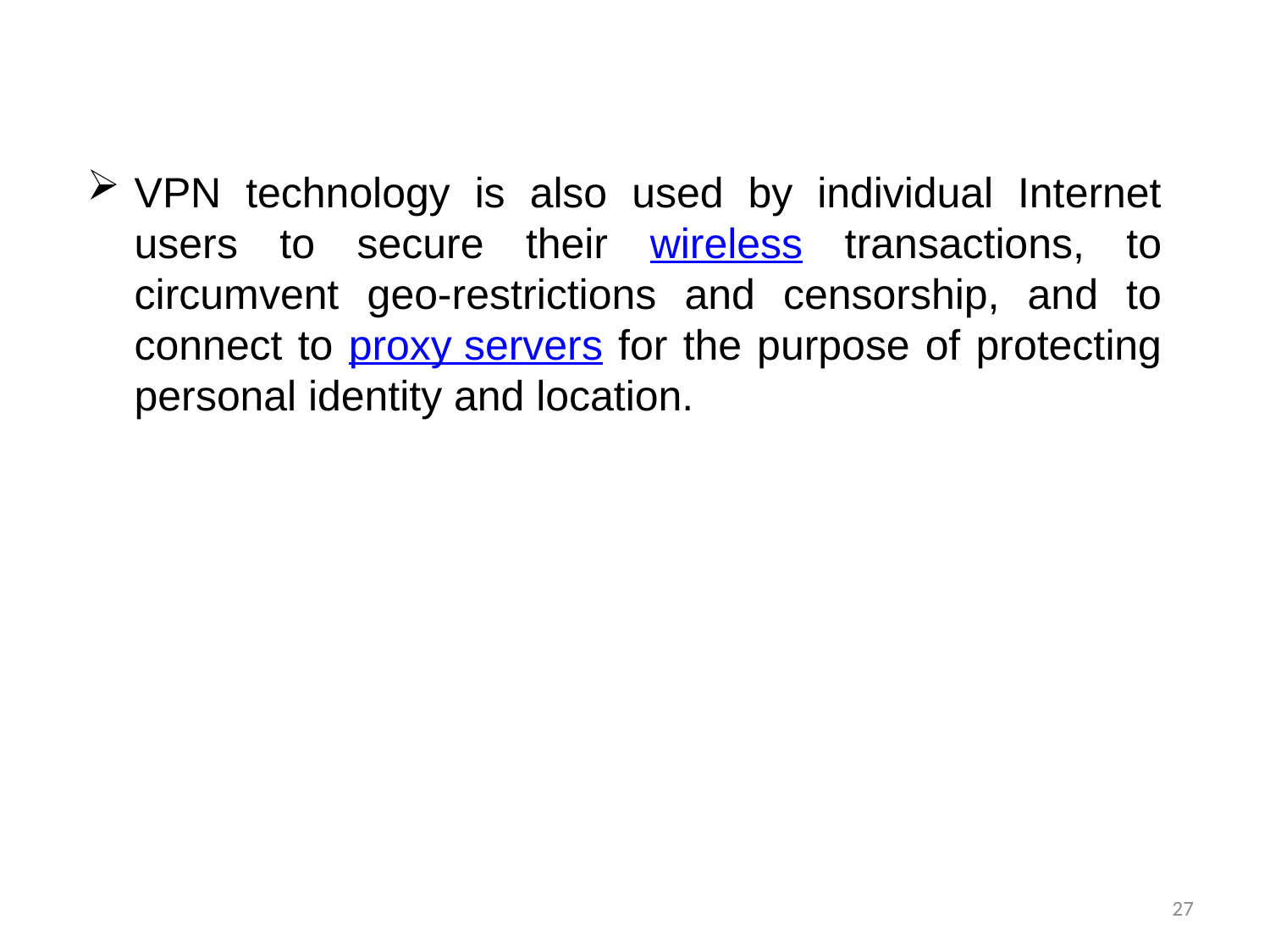

#
VPN technology is also used by individual Internet users to secure their wireless transactions, to circumvent geo-restrictions and censorship, and to connect to proxy servers for the purpose of protecting personal identity and location.

27